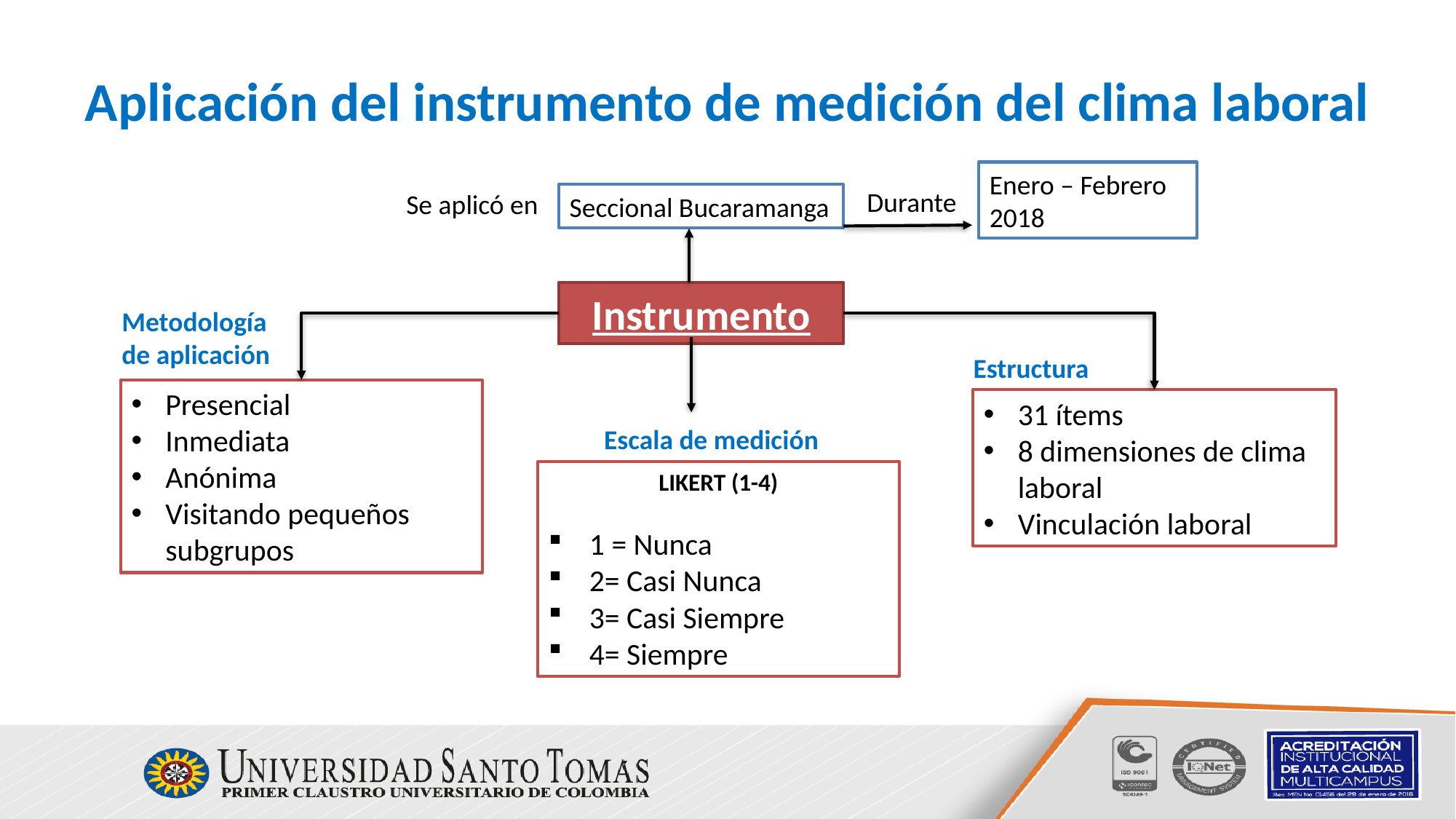

# Aplicación del instrumento de medición del clima laboral
Enero – Febrero 2018
Durante
Se aplicó en
Seccional Bucaramanga
Instrumento
Metodología de aplicación
Estructura
Presencial
Inmediata
Anónima
Visitando pequeños subgrupos
31 ítems
8 dimensiones de clima laboral
Vinculación laboral
Escala de medición
LIKERT (1-4)

1 = Nunca
2= Casi Nunca
3= Casi Siempre
4= Siempre